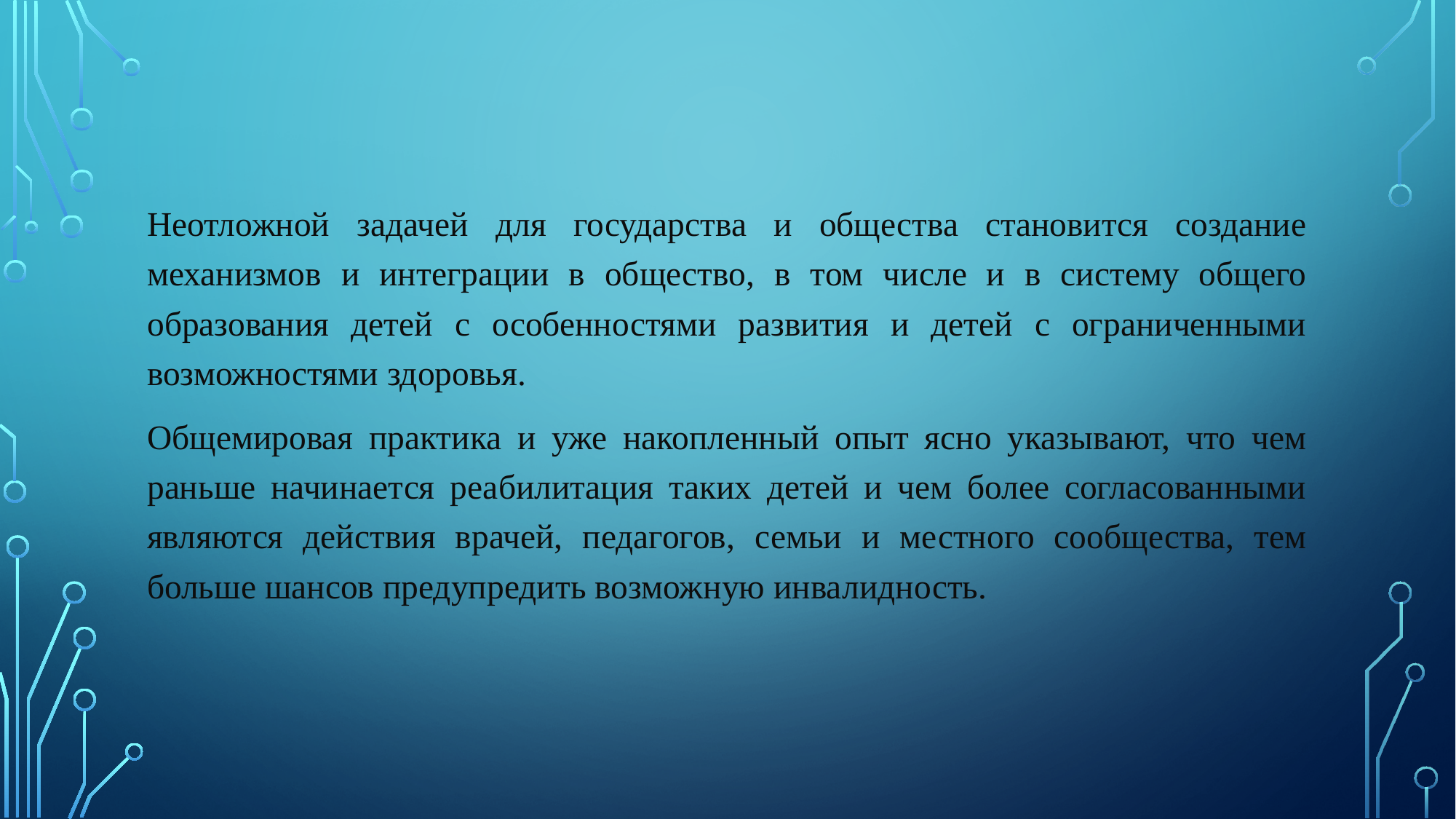

#
Неотложной задачей для государства и общества становится создание механизмов и интеграции в общество, в том числе и в систему общего образования детей с особенностями развития и детей с ограниченными возможностями здоровья.
Общемировая практика и уже накопленный опыт ясно указывают, что чем раньше начинается реабилитация таких детей и чем более согласованными являются действия врачей, педагогов, семьи и местного сообщества, тем больше шансов предупредить возможную инвалидность.